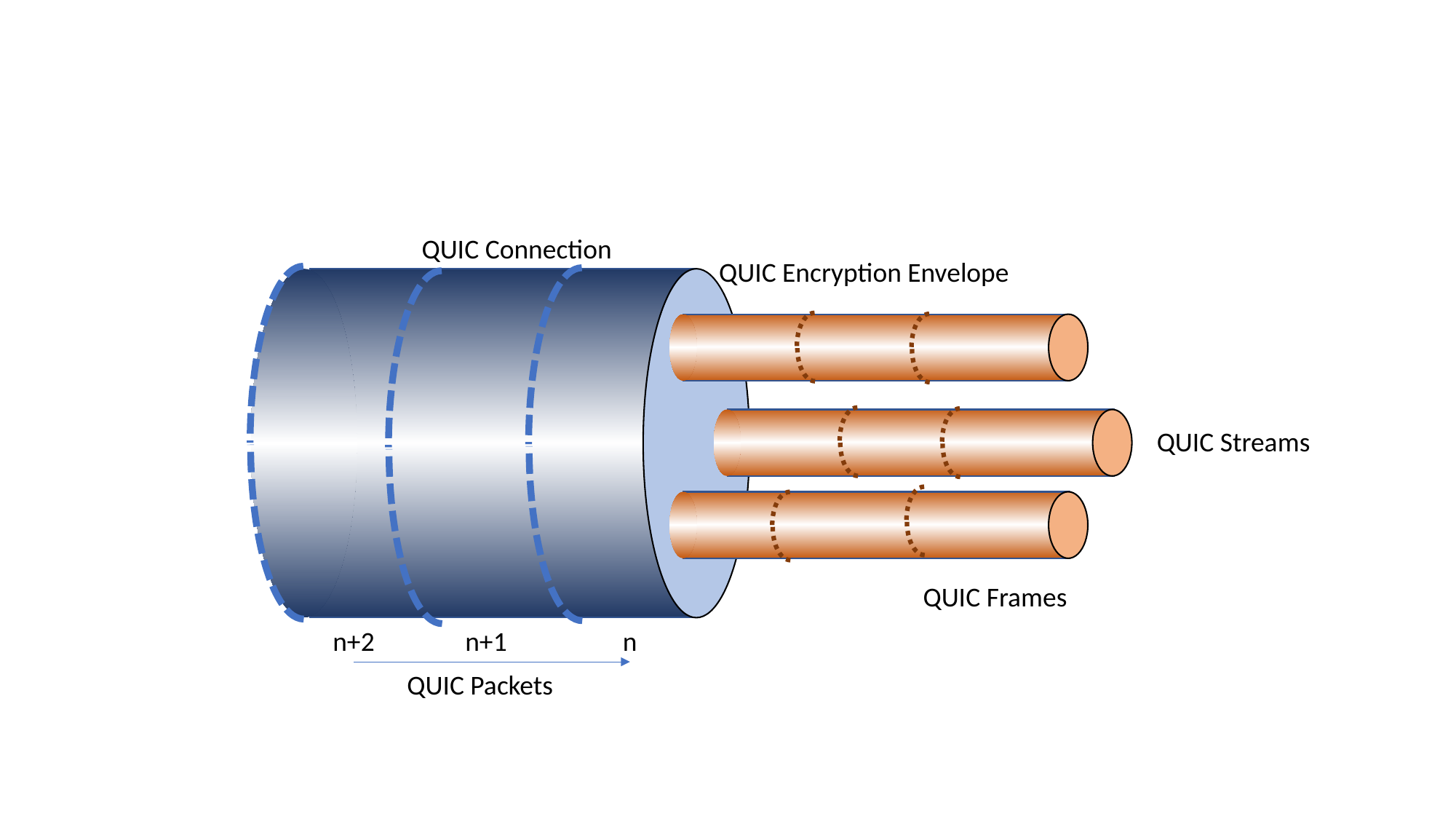

QUIC Connection
QUIC Encryption Envelope

QUIC Streams

QUIC Frames
n+2
n+1
n
QUIC Packets